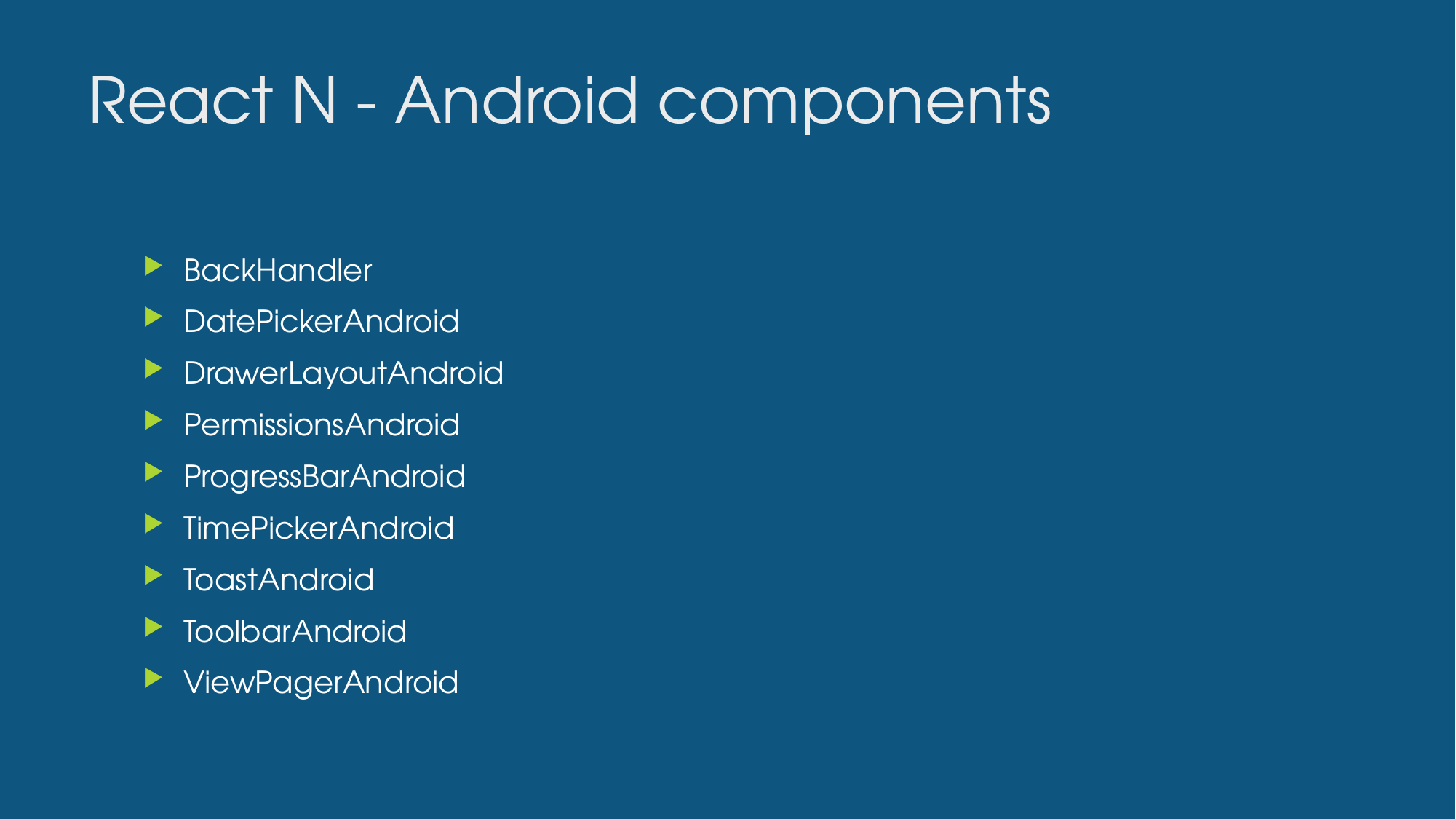

4
# React N - Android components
BackHandler
DatePickerAndroid
DrawerLayoutAndroid
PermissionsAndroid
ProgressBarAndroid
TimePickerAndroid
ToastAndroid
ToolbarAndroid
ViewPagerAndroid